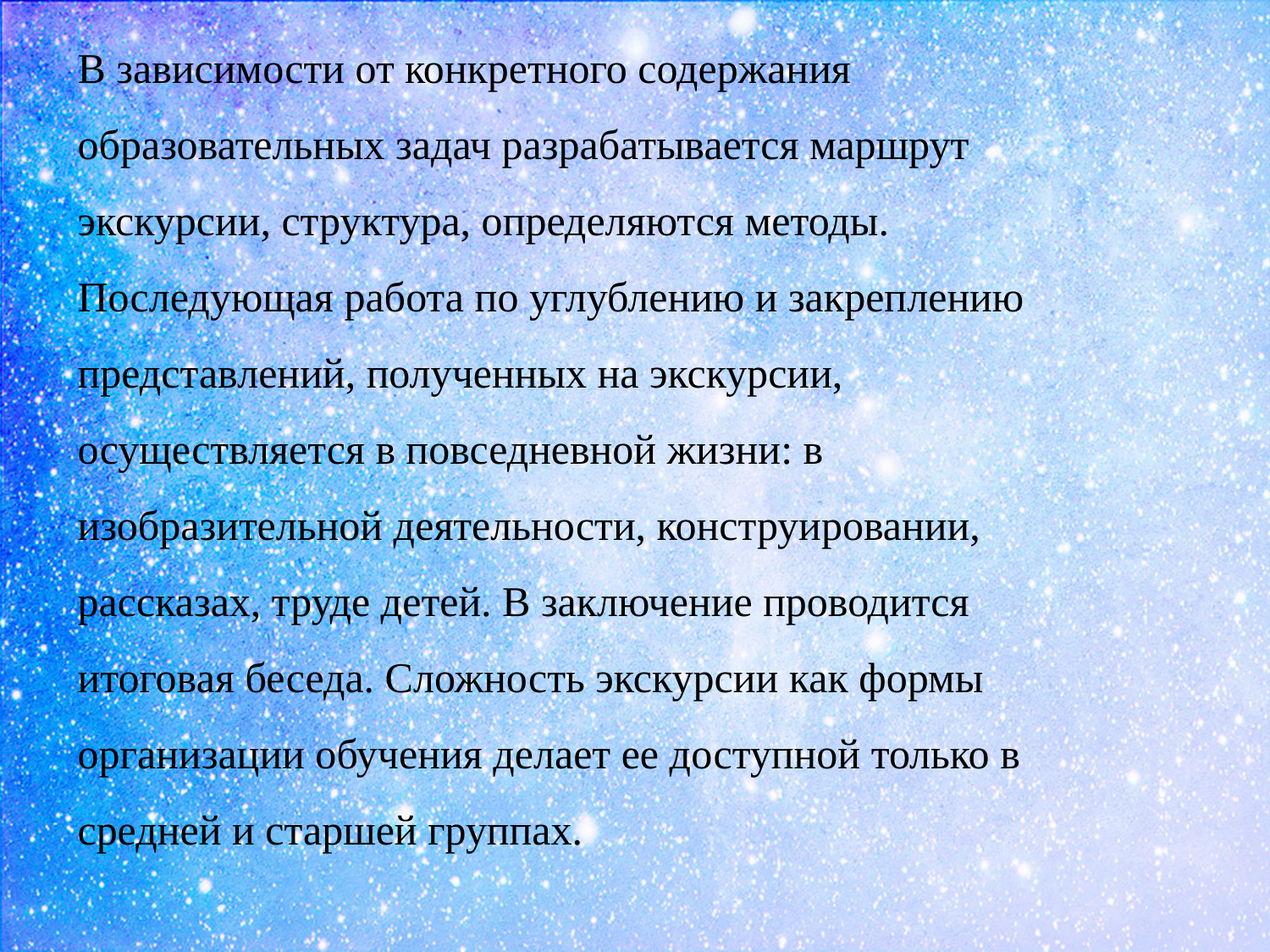

В зависимости от конкретного содержания образовательных задач разрабатывается маршрут экскурсии, структура, определяются методы. Последующая работа по углублению и закреплению представлений, полученных на экскурсии, осуществляется в повседневной жизни: в изобразительной деятельности, конструировании, рассказах, труде детей. В заключение проводится итоговая беседа. Сложность экскурсии как формы организации обучения делает ее доступной только в средней и старшей группах.